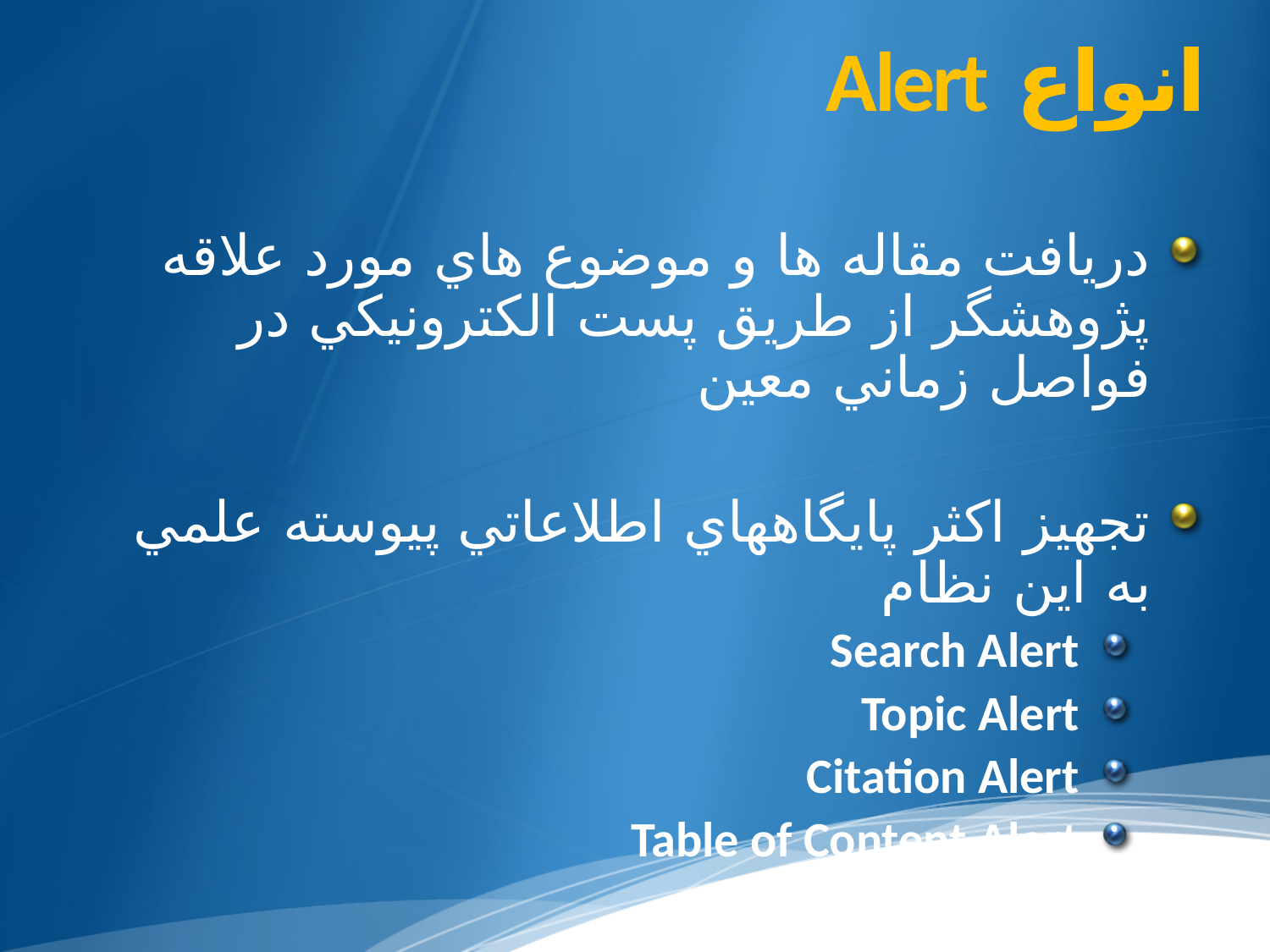

# انواع Alert

دریافت مقاله ها و موضوع هاي مورد علاقه پژوهشگر از طریق پست الكترونيكي در فواصل زماني معين

تجهیز اکثر پايگاههاي اطلاعاتي پيوسته علمي  به اين نظام
Search Alert
Topic Alert
Citation Alert
Table of Content Alert